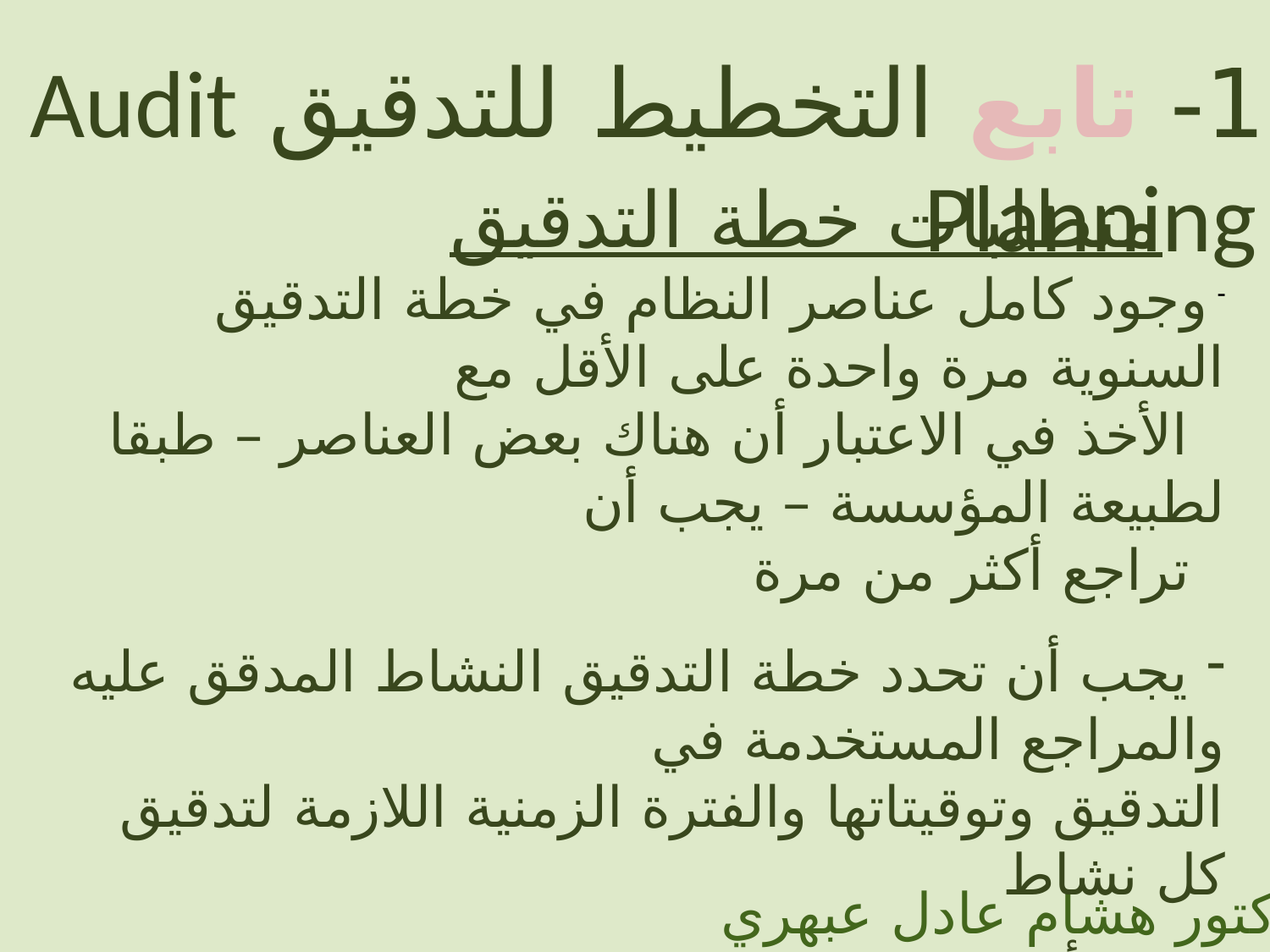

1- تابع التخطيط للتدقيق Audit Planning
متطلبات خطة التدقيق
 وجود كامل عناصر النظام في خطة التدقيق السنوية مرة واحدة على الأقل مع
  الأخذ في الاعتبار أن هناك بعض العناصر – طبقا لطبيعة المؤسسة – يجب أن
  تراجع أكثر من مرة

 يجب أن تحدد خطة التدقيق النشاط المدقق عليه والمراجع المستخدمة في
التدقيق وتوقيتاتها والفترة الزمنية اللازمة لتدقيق كل نشاط

يجب أن تتضمن خطة التدقيق القائم بإعدادها والذي يقوم باعتمادها

- كيفية متابعة تنفيذ الخطة
الدكتور هشام عادل عبهري